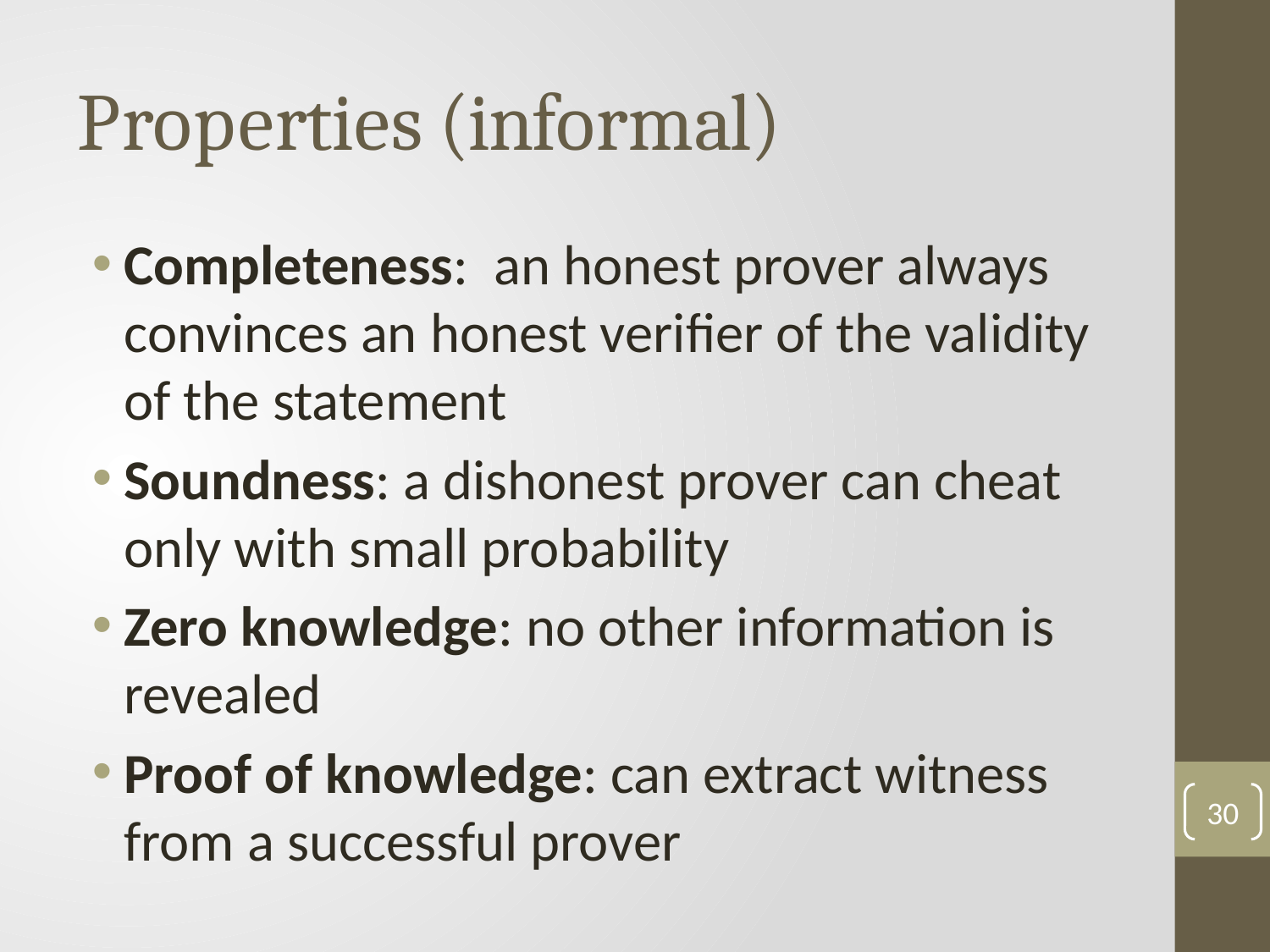

# Properties (informal)
Completeness:  an honest prover always convinces an honest verifier of the validity of the statement
Soundness: a dishonest prover can cheat only with small probability
Zero knowledge: no other information is revealed
Proof of knowledge: can extract witness from a successful prover
30